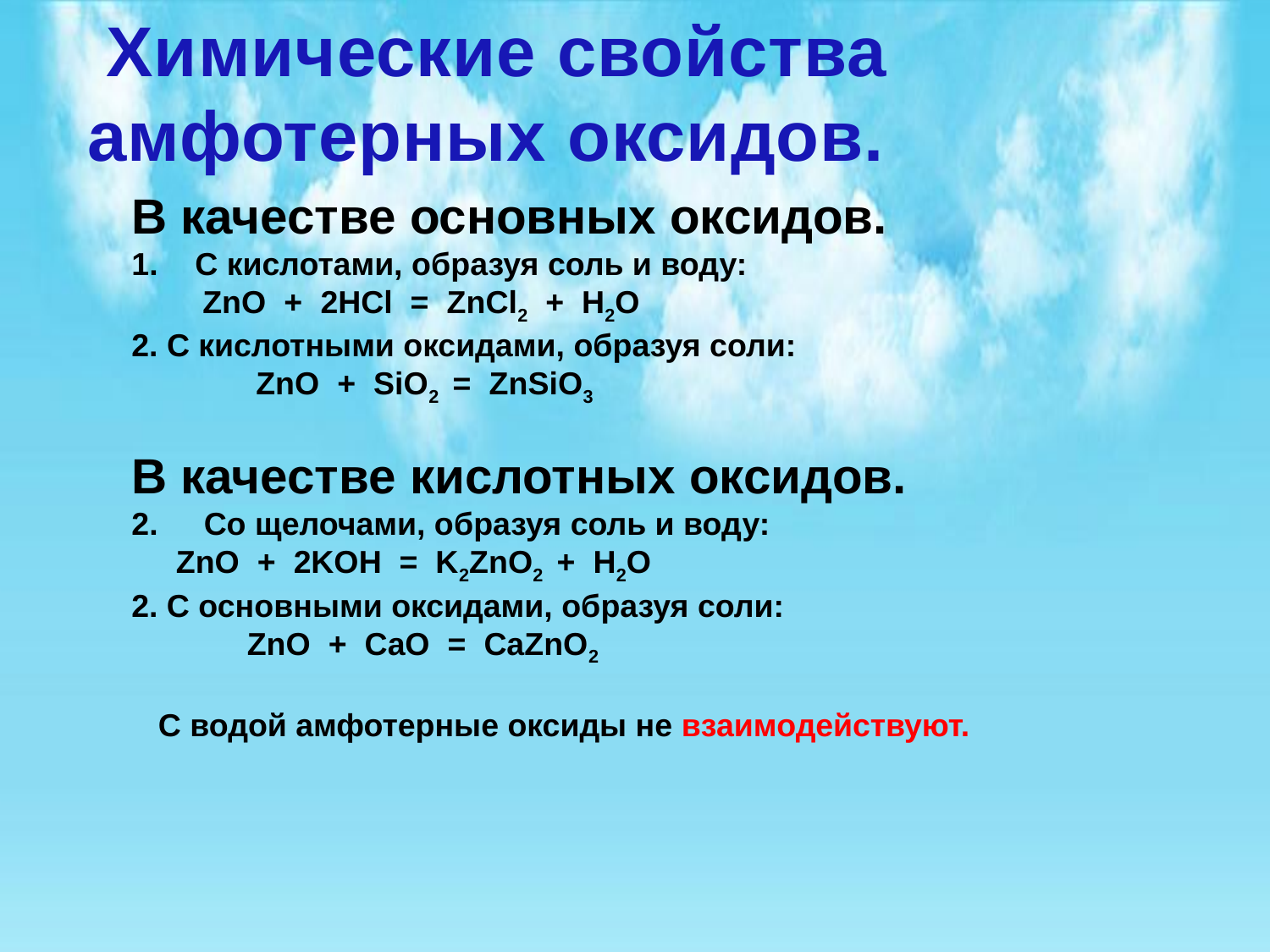

Химические свойства
амфотерных оксидов.
В качестве основных оксидов.
С кислотами, образуя соль и воду:
        ZnO  +  2HCl  =  ZnCl2  +  H2O
2. С кислотными оксидами, образуя соли:
              ZnO  +  SiO2  =  ZnSiO3

В качестве кислотных оксидов.
 Со щелочами, образуя соль и воду:
     ZnO  +  2KOH  =  K2ZnO2  +  H2O
2. С основными оксидами, образуя соли:
             ZnO  +  CaO  =  CaZnO2

   С водой амфотерные оксиды не взаимодействуют.